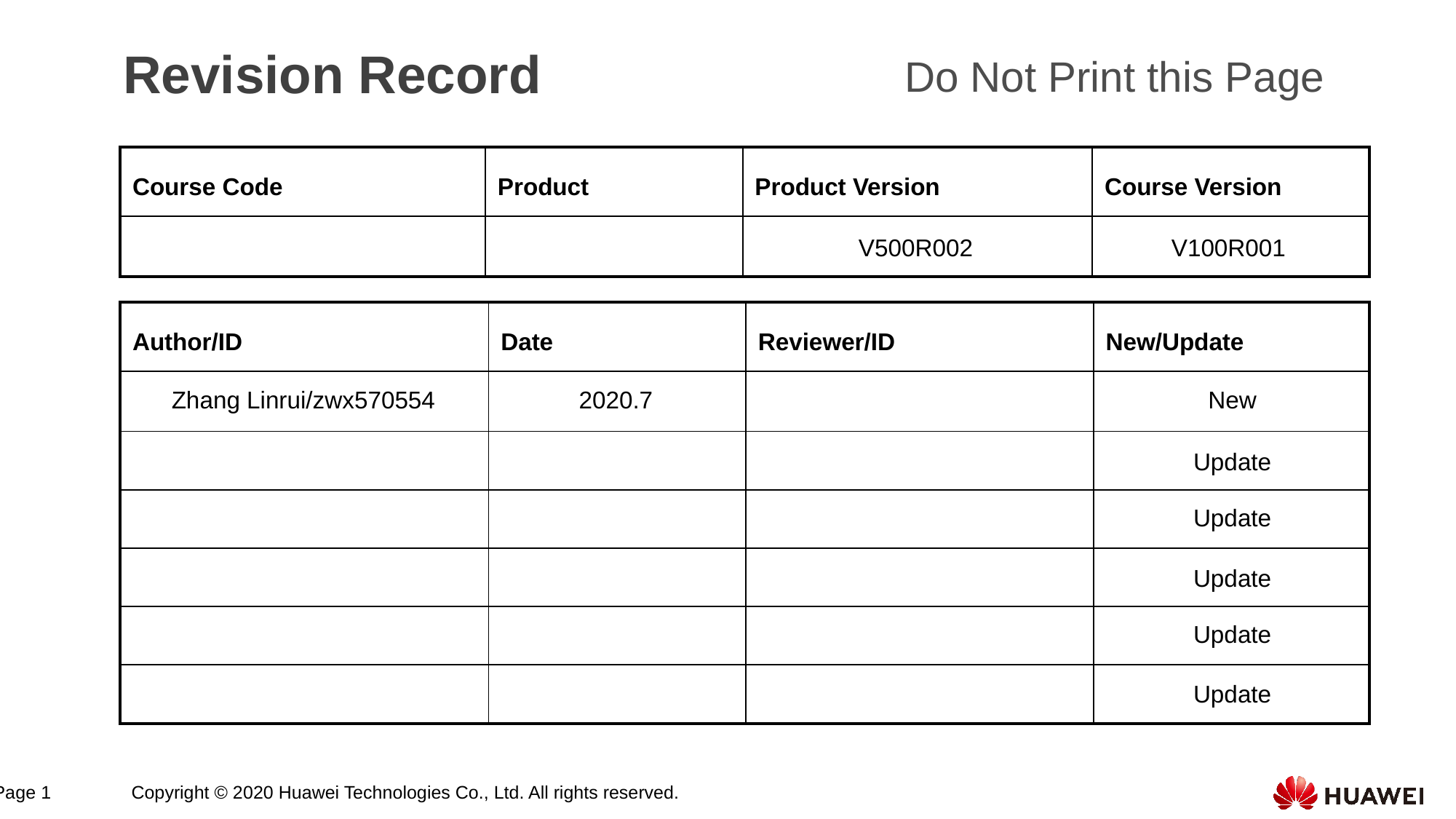

Zhang Linrui/zwx570554
2020.7

New

Update

Update

Update

Update

Update